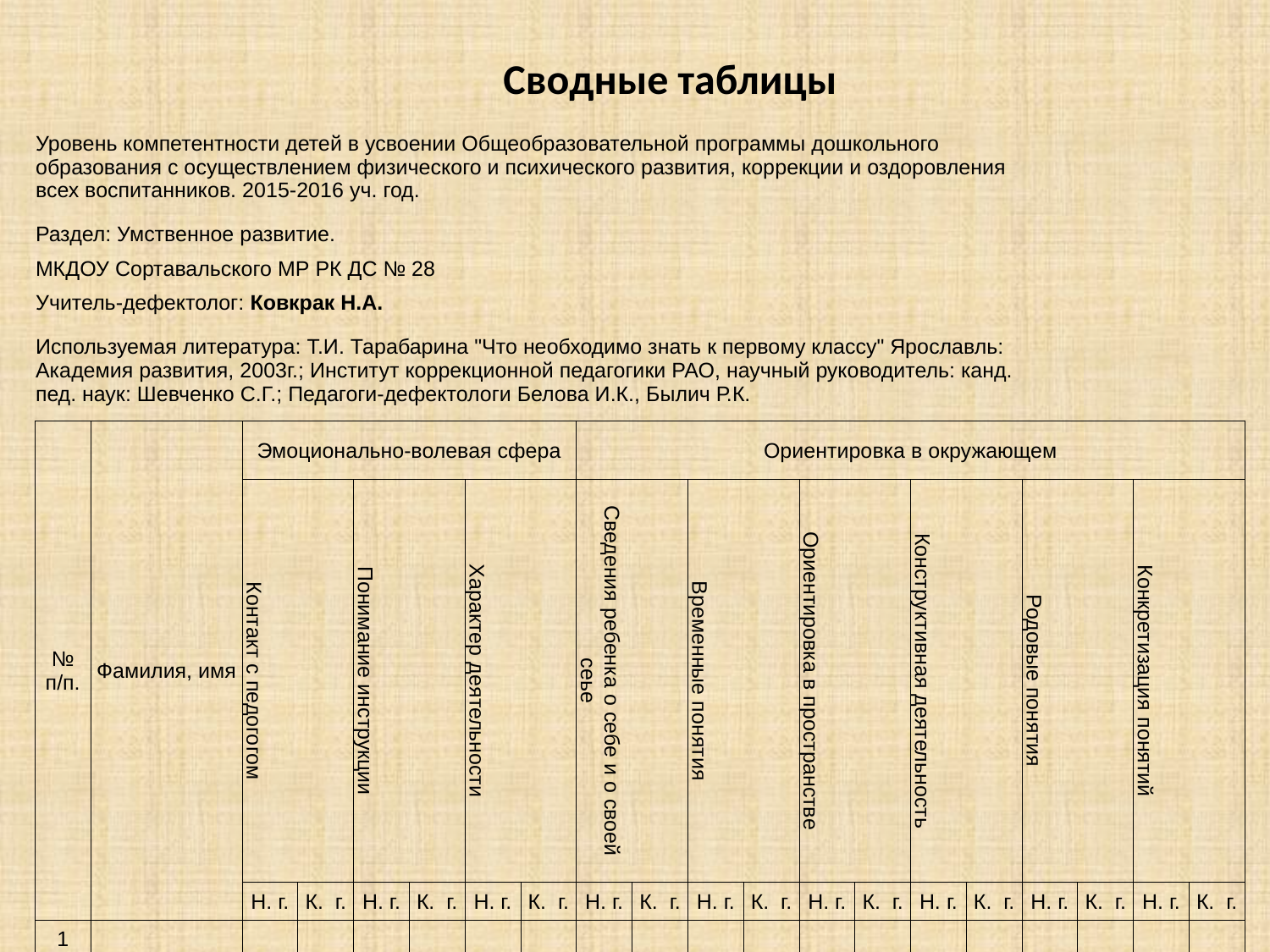

Сводные таблицы
| Уровень компетентности детей в усвоении Общеобразовательной программы дошкольного образования с осуществлением физического и психического развития, коррекции и оздоровления всех воспитанников. 2015-2016 уч. год. |  |  |  |  |  |  |  |  |  |  |  |  |  |  |  |  |  |  |  |
| --- | --- | --- | --- | --- | --- | --- | --- | --- | --- | --- | --- | --- | --- | --- | --- | --- | --- | --- | --- |
| Раздел: Умственное развитие. |  |  |  |  |  |  |  |  |  |  |  |  |  |  |  |  |  |  |  |
| МКДОУ Сортавальского МР РК ДС № 28 |  |  |  |  |  |  |  |  |  |  |  |  |  |  |  |  |  |  |  |
| Учитель-дефектолог: Ковкрак Н.А. |  |  |  |  |  |  |  |  |  |  |  |  |  |  |  |  |  |  |  |
| Используемая литература: Т.И. Тарабарина "Что необходимо знать к первому классу" Ярославль: Академия развития, 2003г.; Институт коррекционной педагогики РАО, научный руководитель: канд. пед. наук: Шевченко С.Г.; Педагоги-дефектологи Белова И.К., Былич Р.К. |  |  |  |  |  |  |  |  |  |  |  |  |  |  |  |  |  |  |  |
| № п/п. | Фамилия, имя | Эмоционально-волевая сфера |  |  |  |  |  | Ориентировка в окружающем |  |  |  |  |  |  |  |  |  |  |  |
|  |  | Контакт с педогогом |  | Понимание инструкции |  | Характер деятельности |  | Сведения ребенка о себе и о своей сеье |  | Временные понятия |  | Ориентировка в пространстве |  | Конструктивная деятельность |  | Родовые понятия |  | Конкретизация понятий |  |
|  |  | Н. г. | К. г. | Н. г. | К. г. | Н. г. | К. г. | Н. г. | К. г. | Н. г. | К. г. | Н. г. | К. г. | Н. г. | К. г. | Н. г. | К. г. | Н. г. | К. г. |
| 1 |  |  |  |  |  |  |  |  |  |  |  |  |  |  |  |  |  |  |  |
| 2 |  |  |  |  |  |  |  |  |  |  |  |  |  |  |  |  |  |  |  |
| 3 |  |  |  |  |  |  |  |  |  |  |  |  |  |  |  |  |  |  |  |
| 4 |  |  |  |  |  |  |  |  |  |  |  |  |  |  |  |  |  |  |  |
| 5 |  |  |  |  |  |  |  |  |  |  |  |  |  |  |  |  |  |  |  |